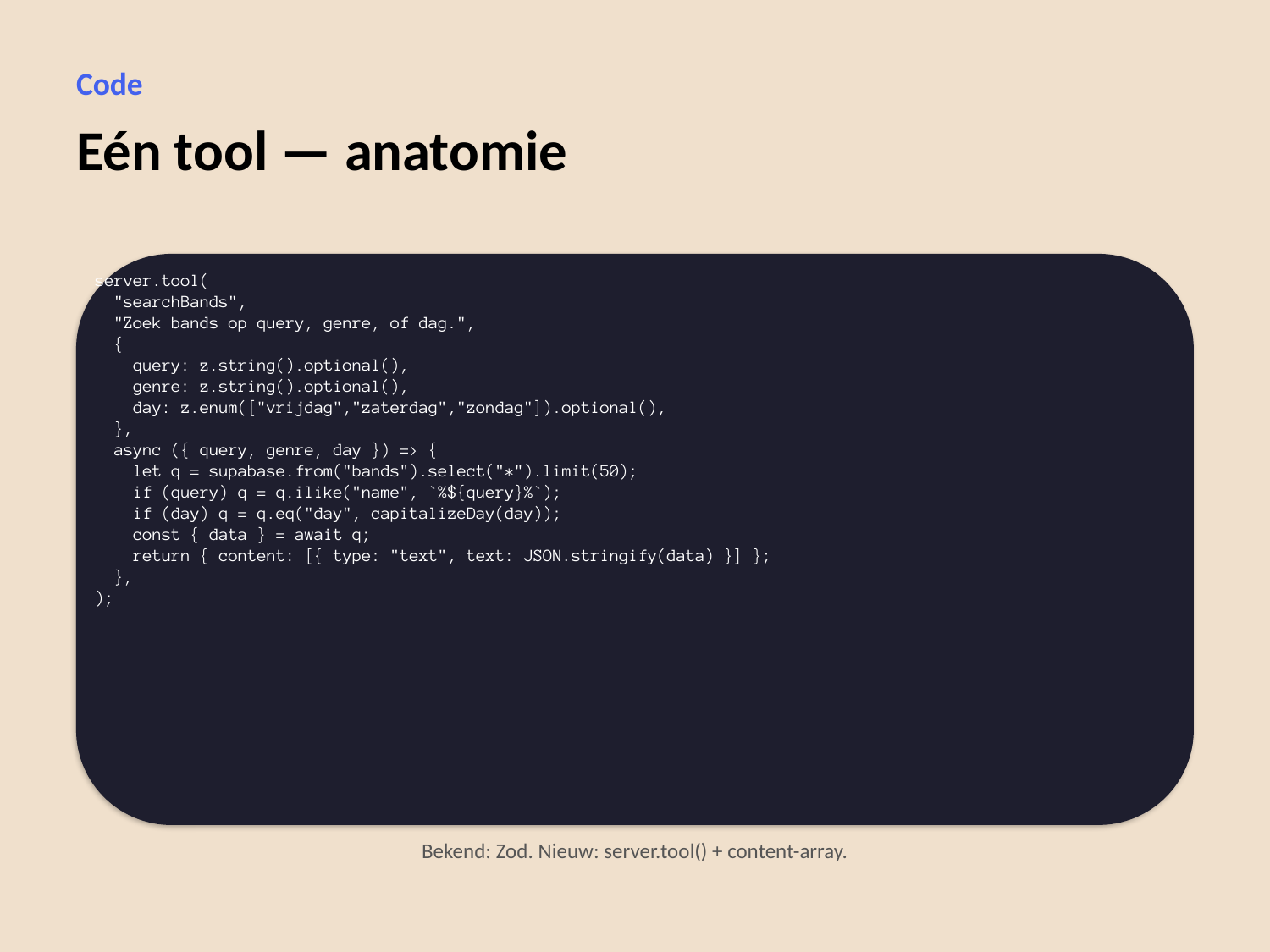

Code
Eén tool — anatomie

server.tool(
  "searchBands",
  "Zoek bands op query, genre, of dag.",
  {
    query: z.string().optional(),
    genre: z.string().optional(),
    day: z.enum(["vrijdag","zaterdag","zondag"]).optional(),
  },
  async ({ query, genre, day }) => {
    let q = supabase.from("bands").select("*").limit(50);
    if (query) q = q.ilike("name", `%${query}%`);
    if (day) q = q.eq("day", capitalizeDay(day));
    const { data } = await q;
    return { content: [{ type: "text", text: JSON.stringify(data) }] };
  },
);
Bekend: Zod. Nieuw: server.tool() + content-array.